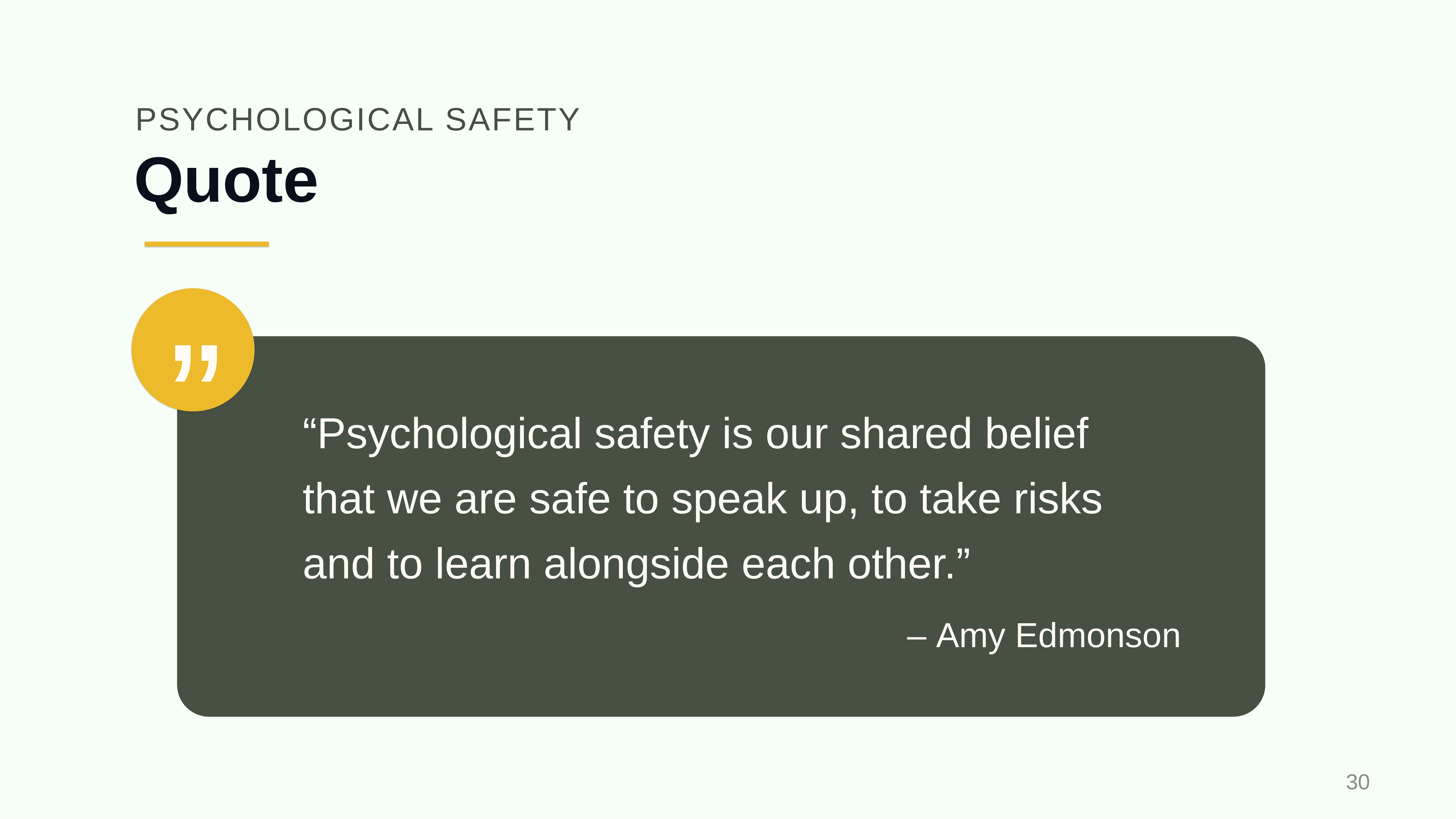

PSYCHOLOGICAL SAFETY
# Quote

”

“Psychological safety is our shared belief that we are safe to speak up, to take risks and to learn alongside each other.”
– Amy Edmonson
30